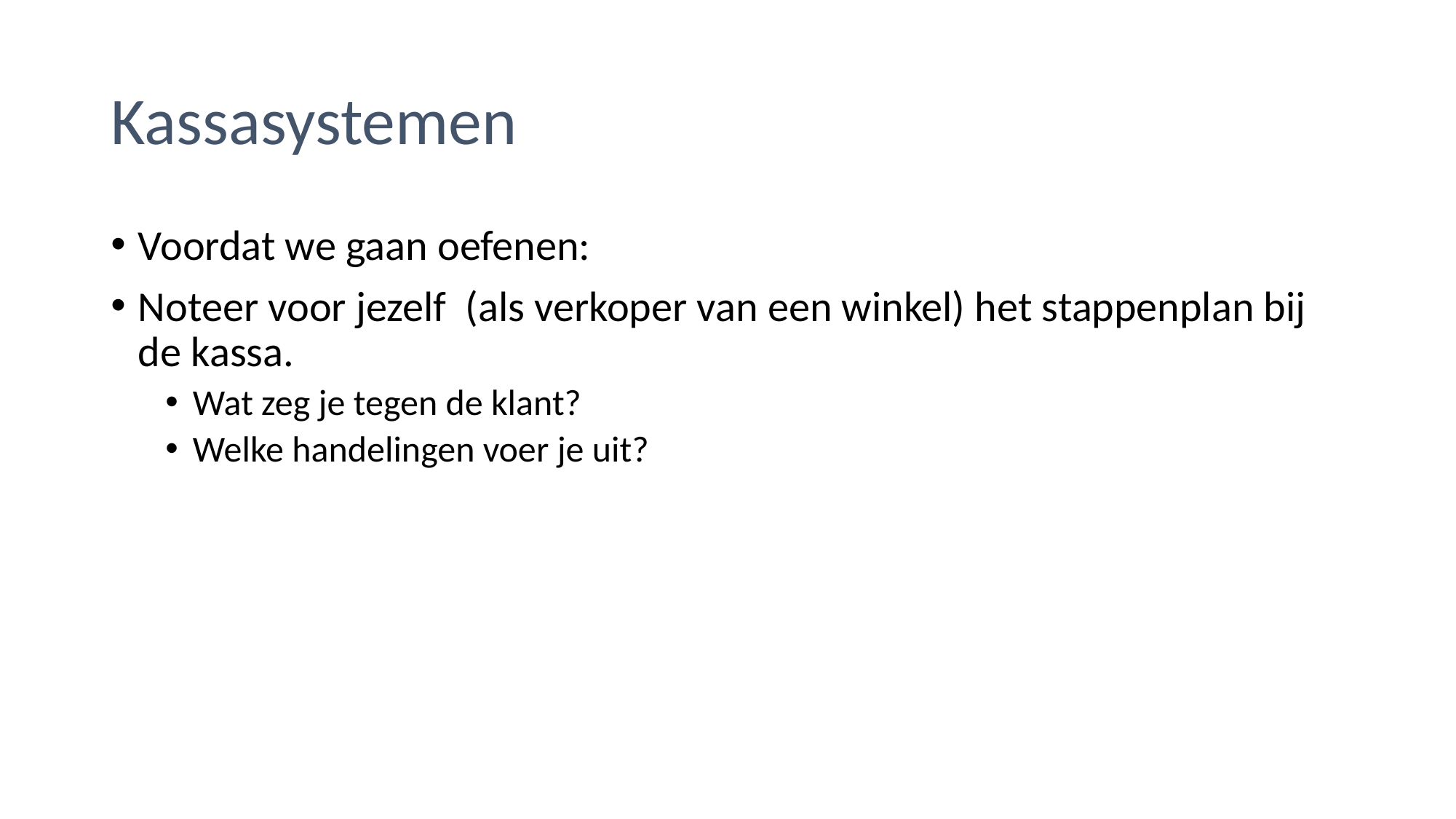

# Kassasystemen
Voordat we gaan oefenen:
Noteer voor jezelf  (als verkoper van een winkel) het stappenplan bij de kassa.
Wat zeg je tegen de klant?
Welke handelingen voer je uit?